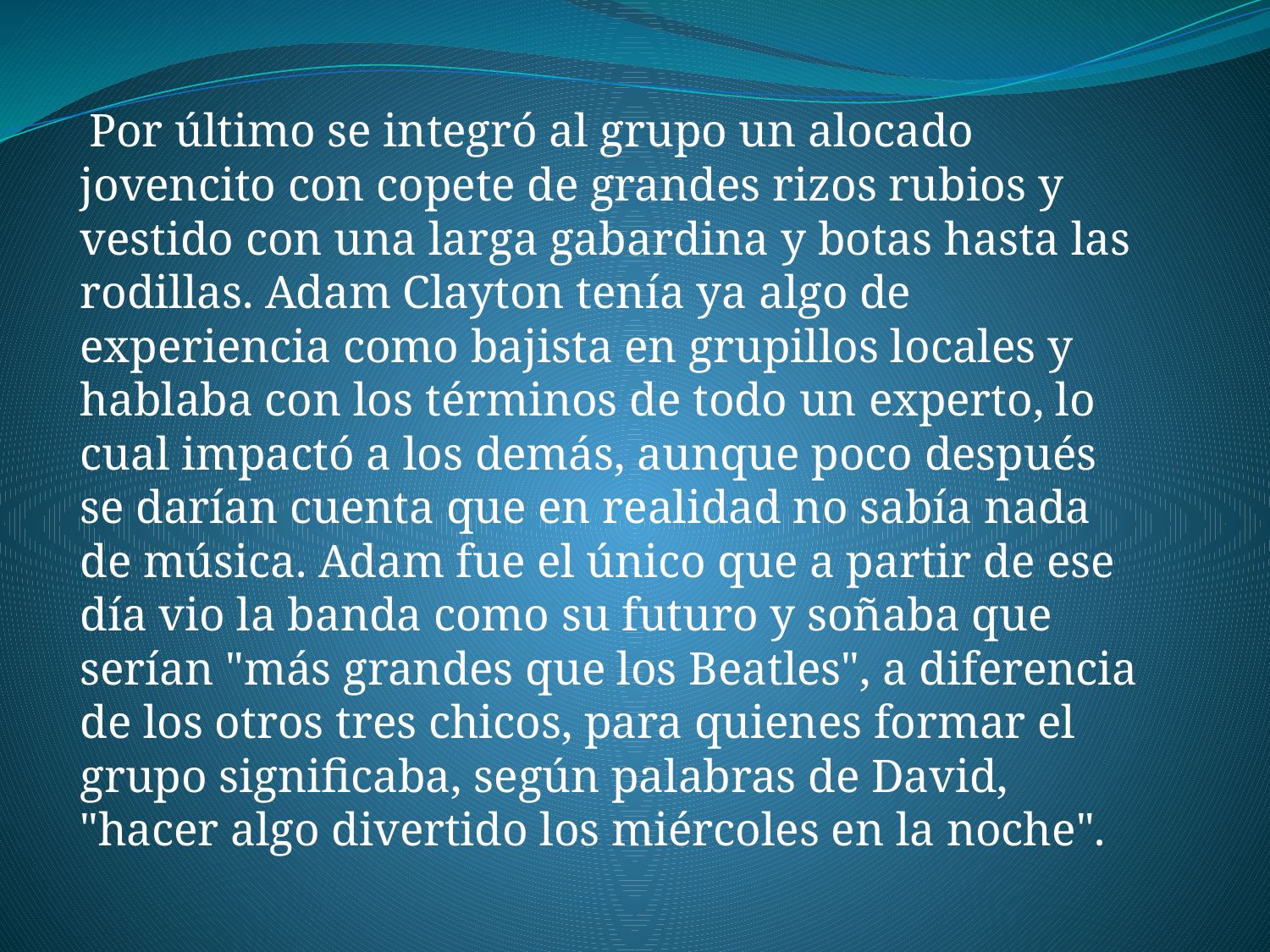

Por último se integró al grupo un alocado jovencito con copete de grandes rizos rubios y vestido con una larga gabardina y botas hasta las rodillas. Adam Clayton tenía ya algo de experiencia como bajista en grupillos locales y hablaba con los términos de todo un experto, lo cual impactó a los demás, aunque poco después se darían cuenta que en realidad no sabía nada de música. Adam fue el único que a partir de ese día vio la banda como su futuro y soñaba que serían "más grandes que los Beatles", a diferencia de los otros tres chicos, para quienes formar el grupo significaba, según palabras de David, "hacer algo divertido los miércoles en la noche".